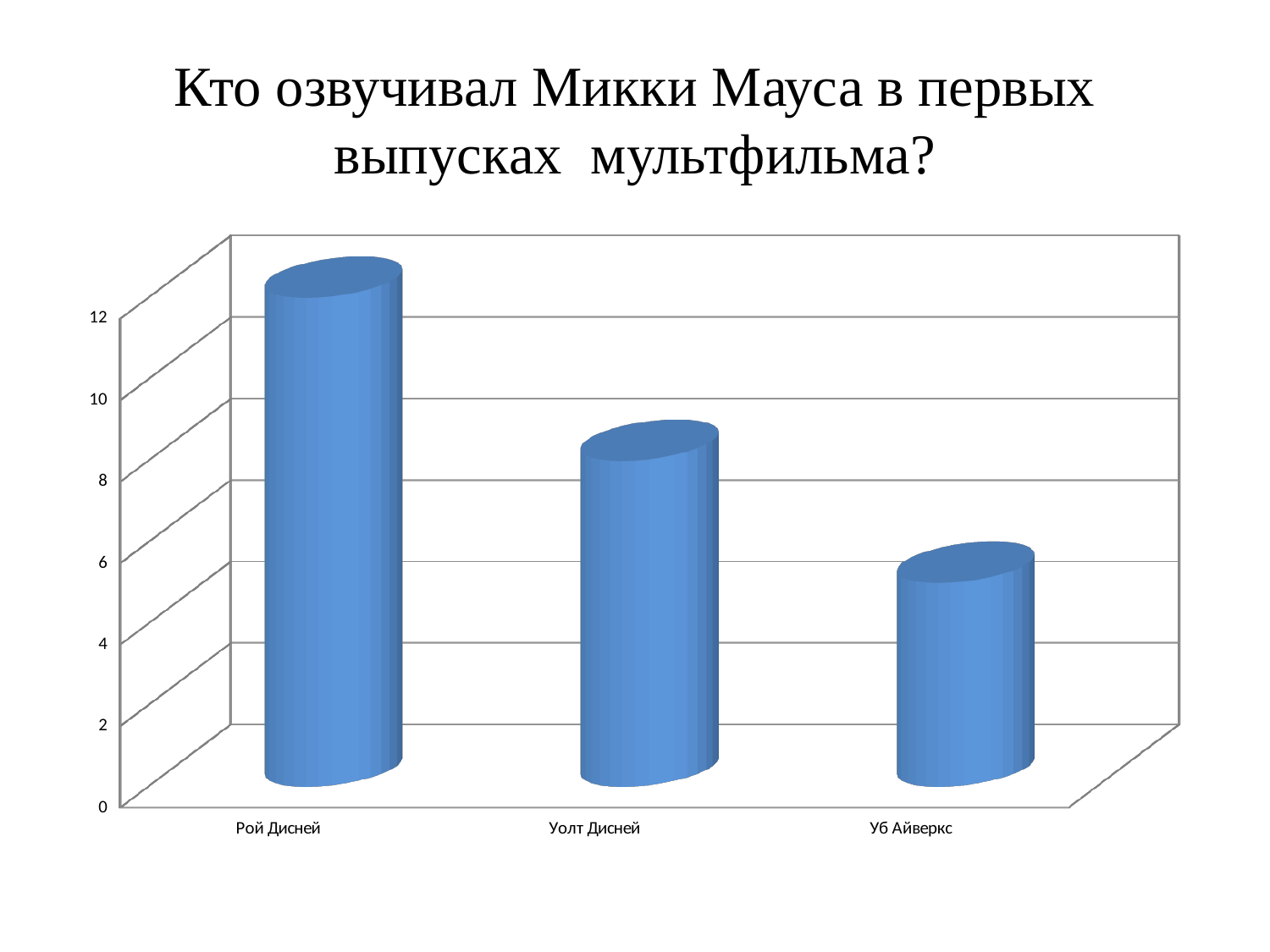

# Кто озвучивал Микки Мауса в первых выпусках  мультфильма?

[unsupported chart]